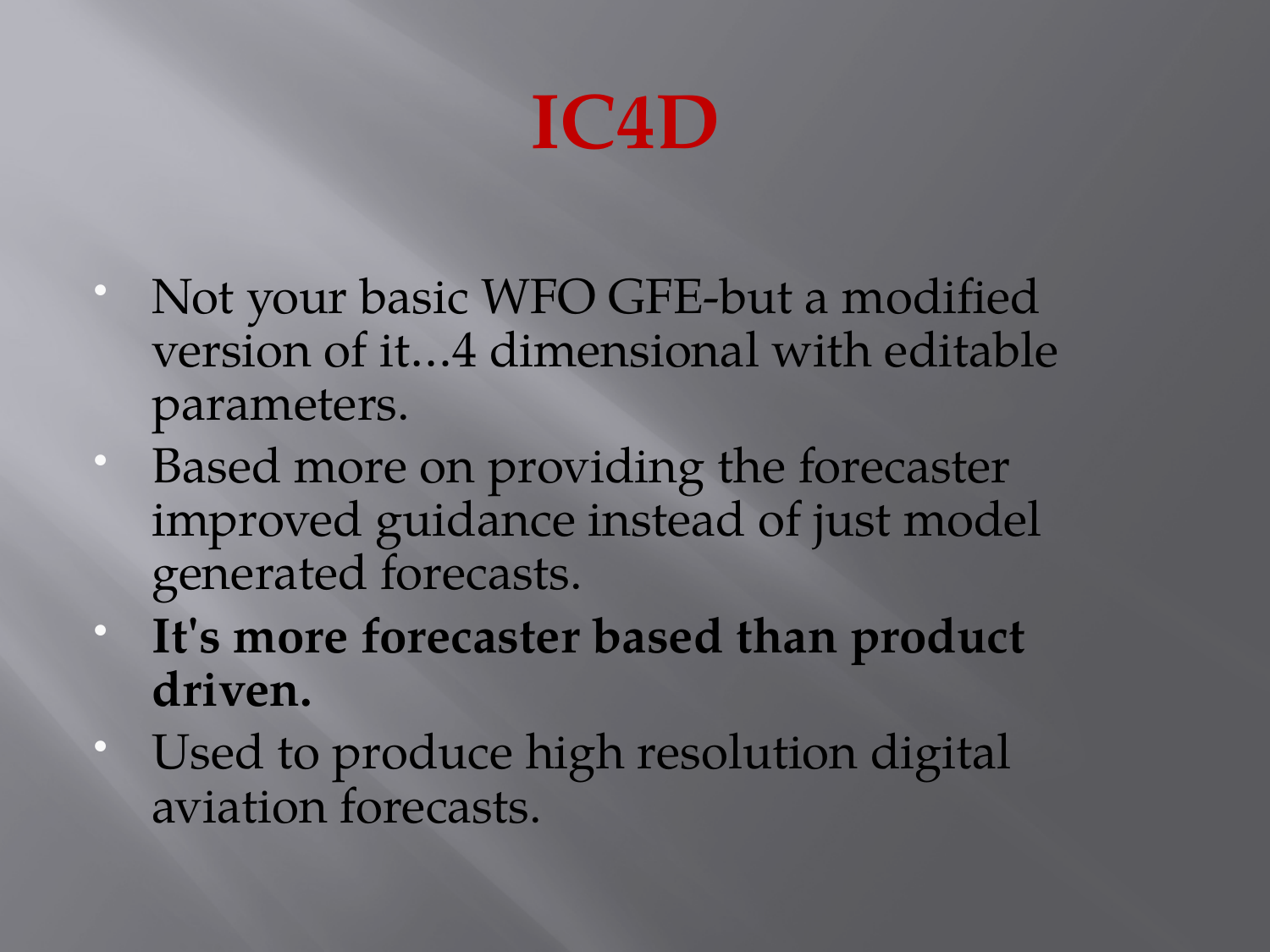

# IC4D
Not your basic WFO GFE-but a modified version of it…4 dimensional with editable parameters.
Based more on providing the forecaster improved guidance instead of just model generated forecasts.
It's more forecaster based than product driven.
Used to produce high resolution digital  aviation forecasts.